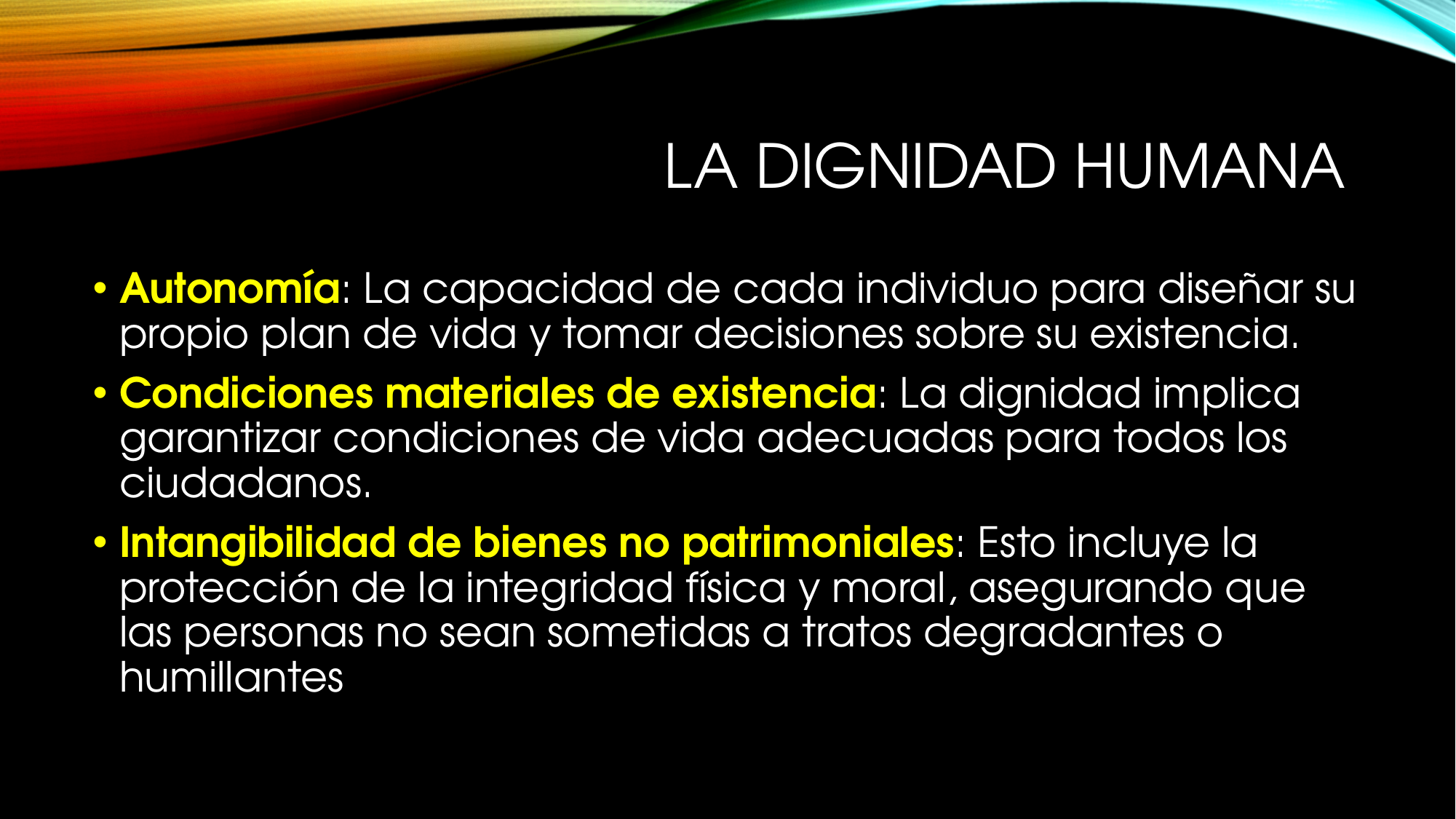

# La dignidad humana
Autonomía: La capacidad de cada individuo para diseñar su propio plan de vida y tomar decisiones sobre su existencia.
Condiciones materiales de existencia: La dignidad implica garantizar condiciones de vida adecuadas para todos los ciudadanos.
Intangibilidad de bienes no patrimoniales: Esto incluye la protección de la integridad física y moral, asegurando que las personas no sean sometidas a tratos degradantes o humillantes